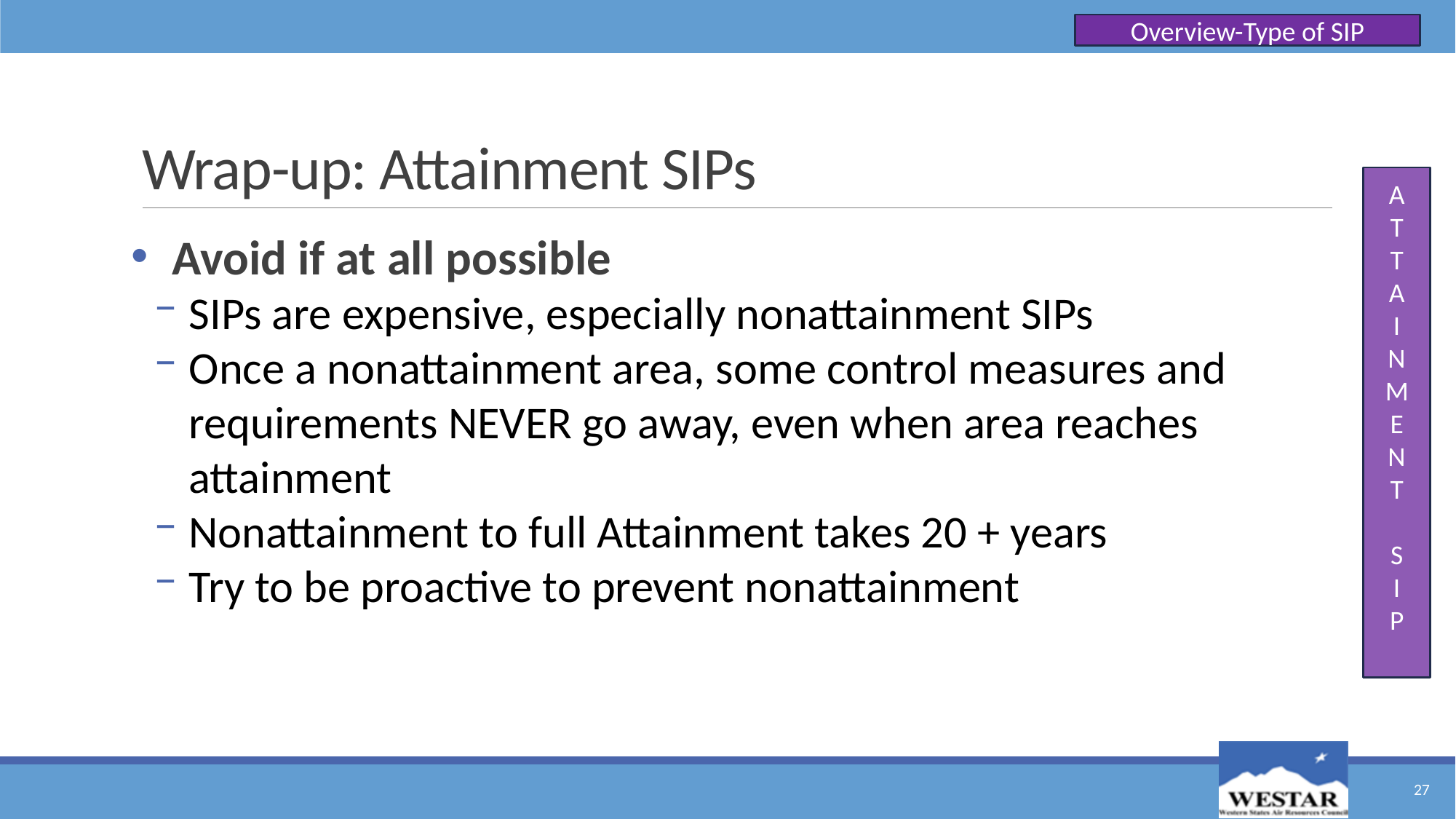

Overview-Type of SIP
# Wrap-up: Attainment SIPs
A
T
T
A
I
N
M
E
N
T

S
I
P

Avoid if at all possible
SIPs are expensive, especially nonattainment SIPs
Once a nonattainment area, some control measures and requirements NEVER go away, even when area reaches attainment
Nonattainment to full Attainment takes 20 + years
Try to be proactive to prevent nonattainment

27